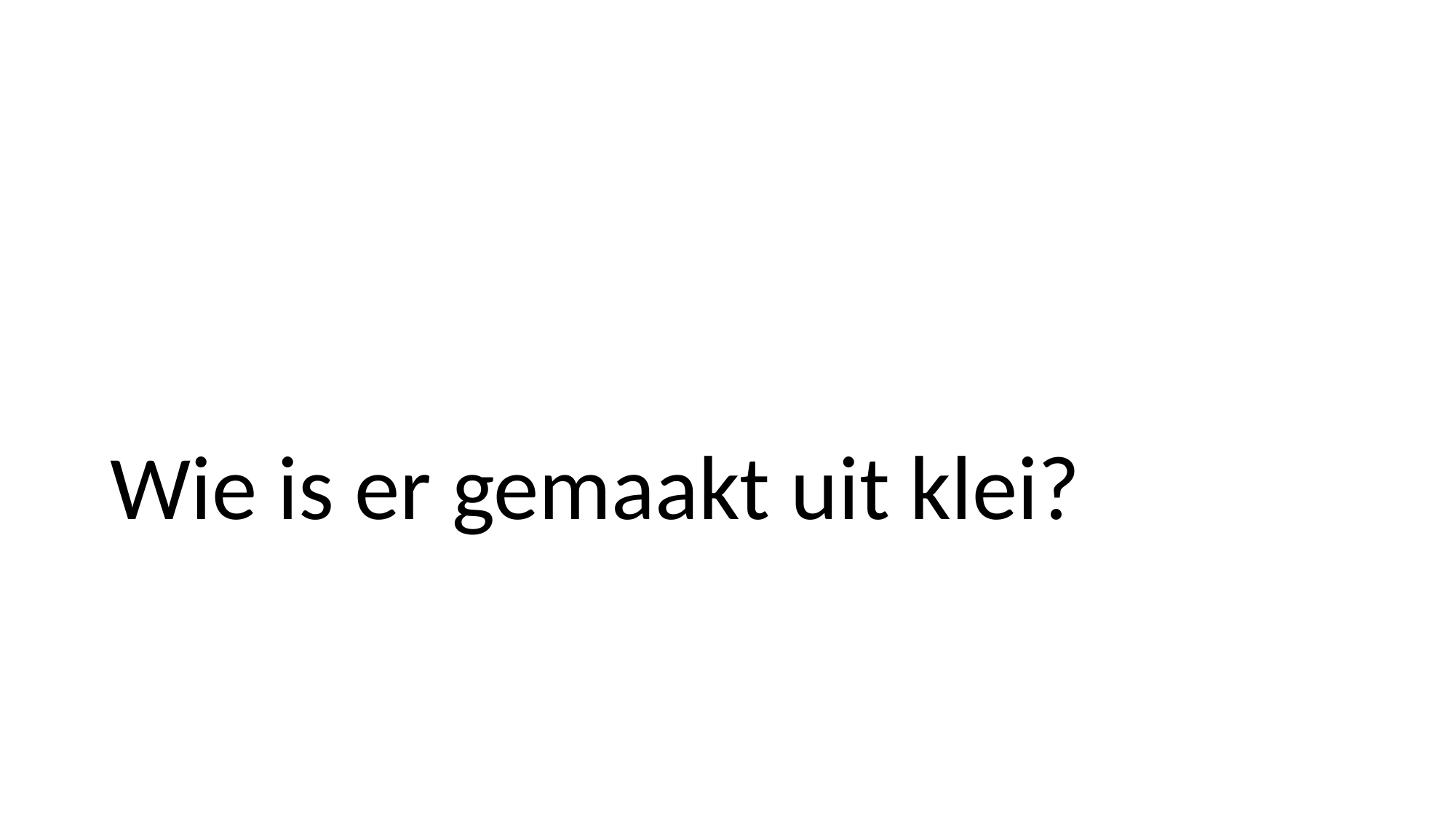

# Wie is er gemaakt uit klei?